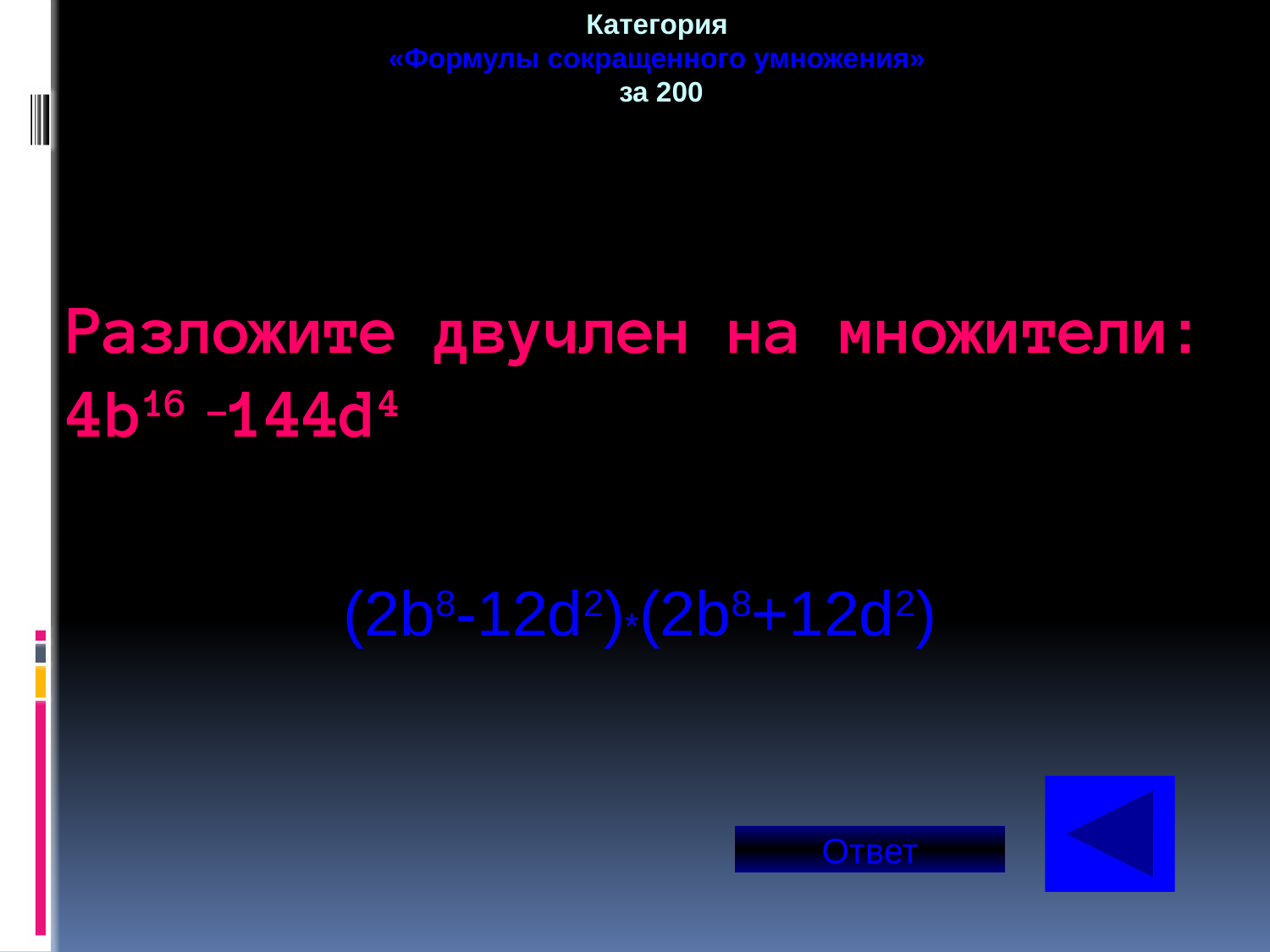

Категория
«Формулы сокращенного умножения»
за 200
# Разложите двучлен на множители: 4b16 -144d4
(2b8-12d2)*(2b8+12d2)

Ответ